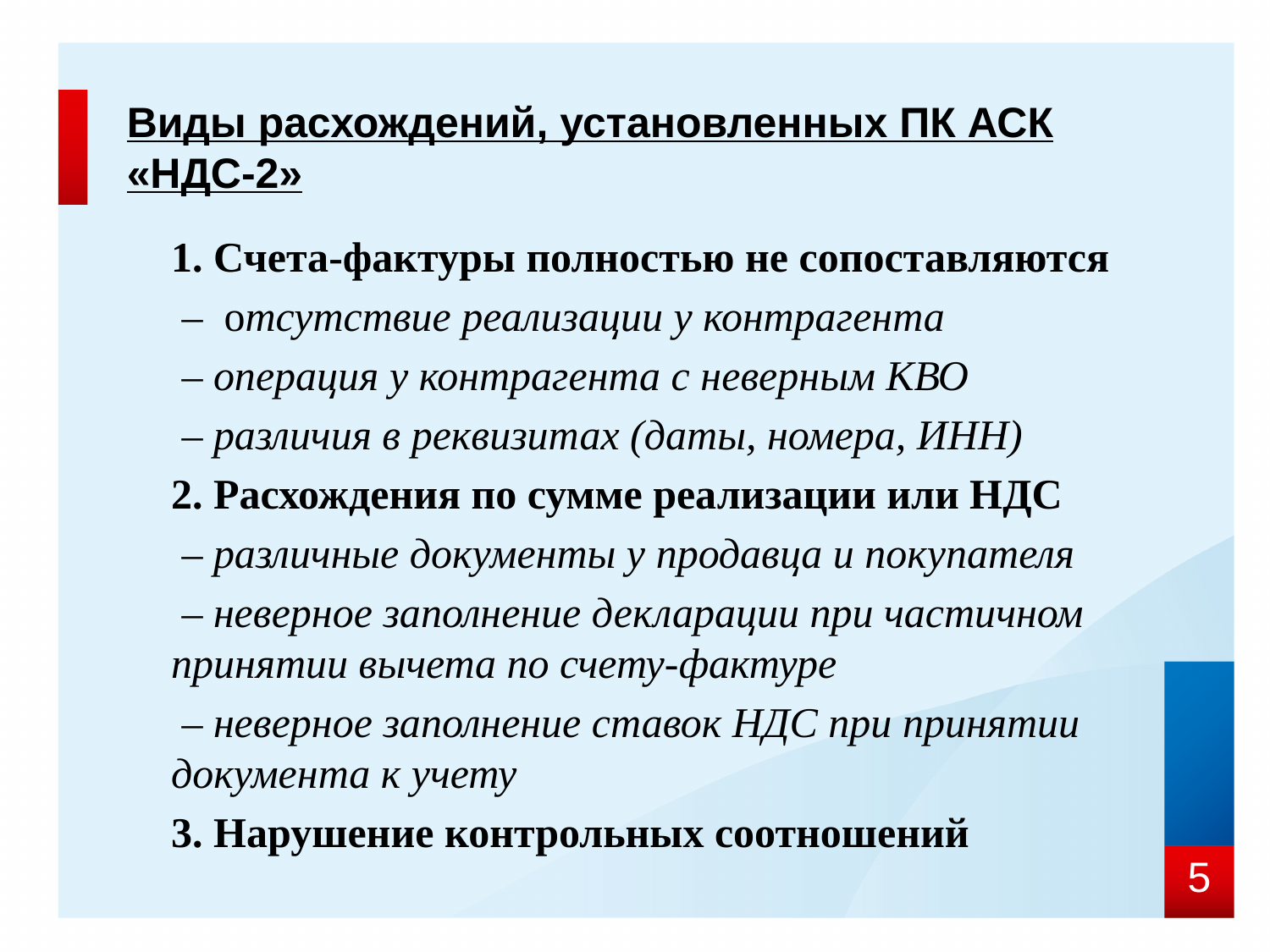

# Виды расхождений, установленных ПК АСК «НДС-2»
1. Счета-фактуры полностью не сопоставляются
 –  отсутствие реализации у контрагента
 – операция у контрагента с неверным КВО
 – различия в реквизитах (даты, номера, ИНН)
2. Расхождения по сумме реализации или НДС
 – различные документы у продавца и покупателя
 – неверное заполнение декларации при частичном принятии вычета по счету-фактуре
 – неверное заполнение ставок НДС при принятии документа к учету
3. Нарушение контрольных соотношений

5